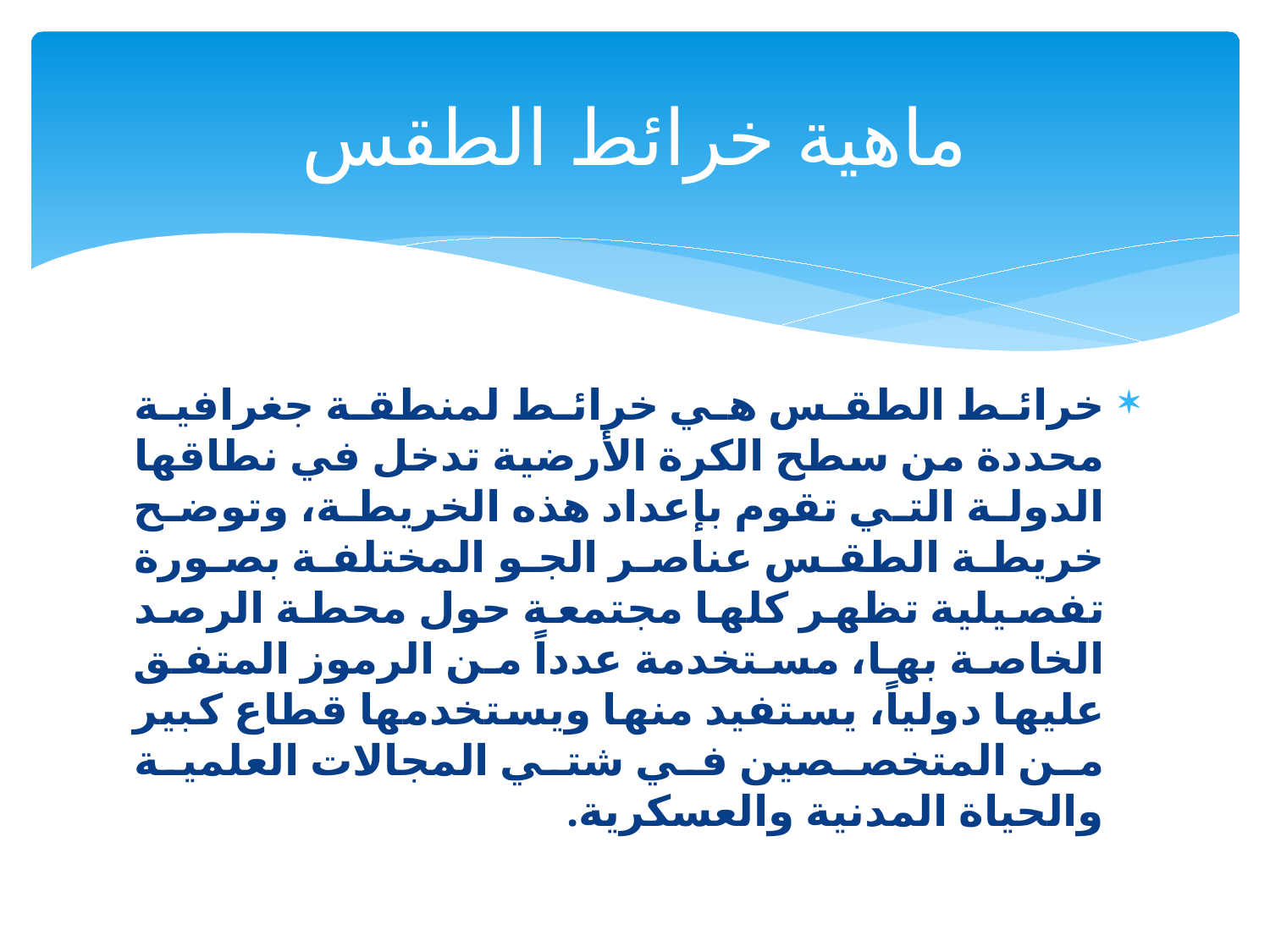

# ماهية خرائط الطقس
خرائط الطقس هي خرائط لمنطقة جغرافية محددة من سطح الكرة الأرضية تدخل في نطاقها الدولة التي تقوم بإعداد هذه الخريطة، وتوضح خريطة الطقس عناصر الجو المختلفة بصورة تفصيلية تظهر كلها مجتمعة حول محطة الرصد الخاصة بها، مستخدمة عدداً من الرموز المتفق عليها دولياً، يستفيد منها ويستخدمها قطاع كبير من المتخصصين في شتي المجالات العلمية والحياة المدنية والعسكرية.